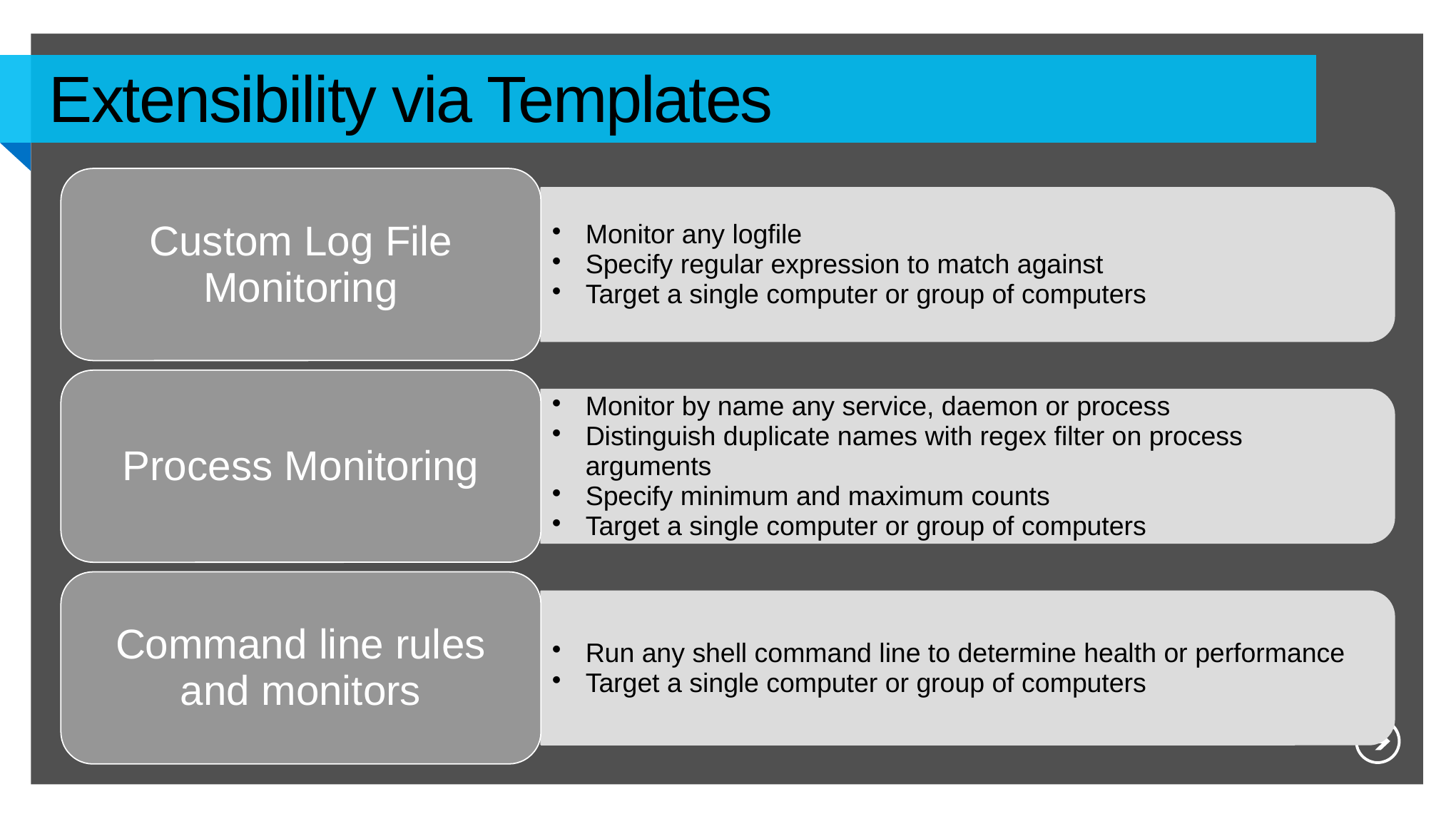

# Extensibility via Templates
Custom Log File Monitoring
Monitor any logfile
Specify regular expression to match against
Target a single computer or group of computers
Process Monitoring
Monitor by name any service, daemon or process
Distinguish duplicate names with regex filter on process arguments
Specify minimum and maximum counts
Target a single computer or group of computers
Command line rules and monitors
Run any shell command line to determine health or performance
Target a single computer or group of computers